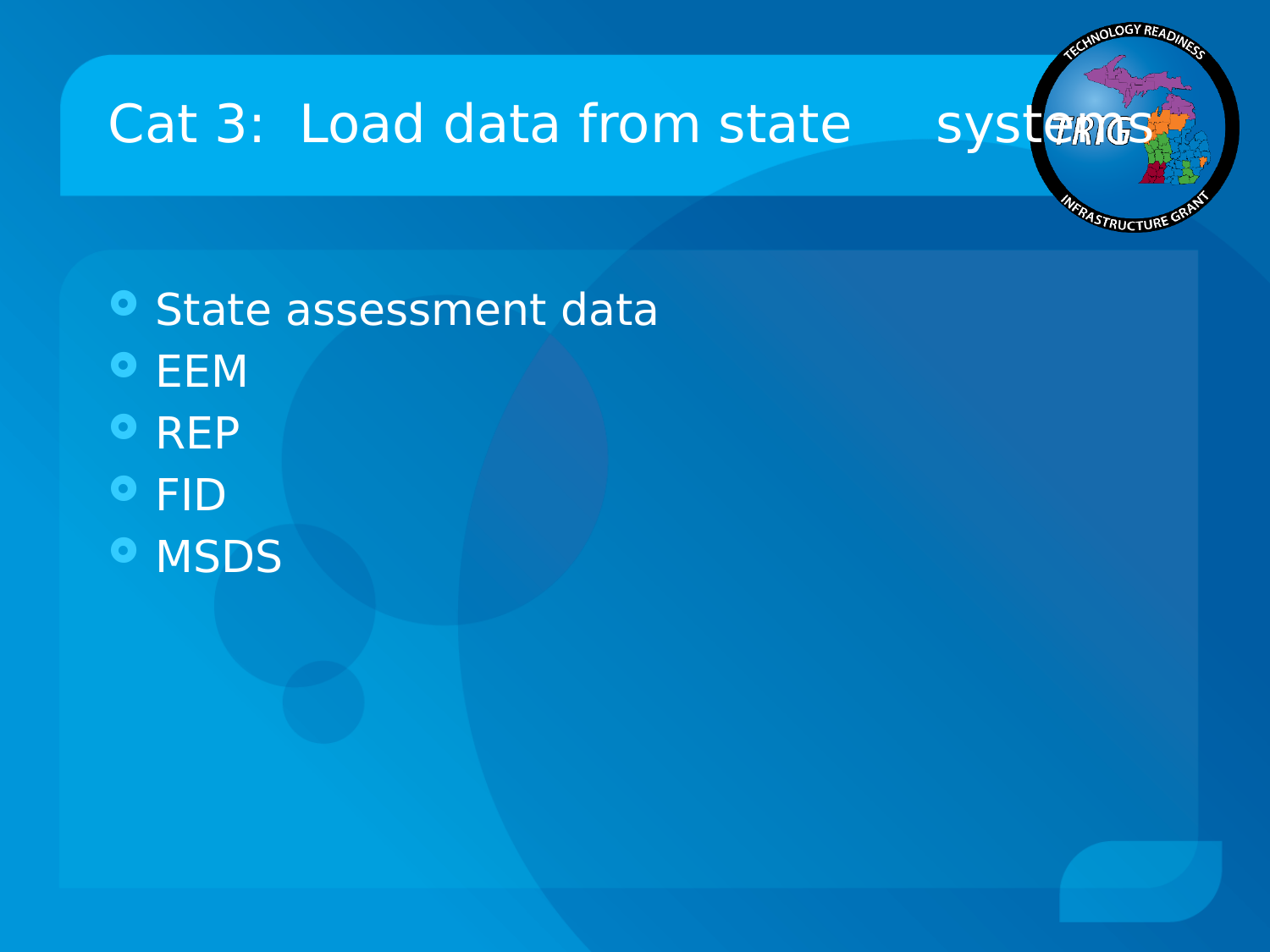

# Cat 3:  Load data from state     systems
State assessment data
EEM
REP
FID
MSDS